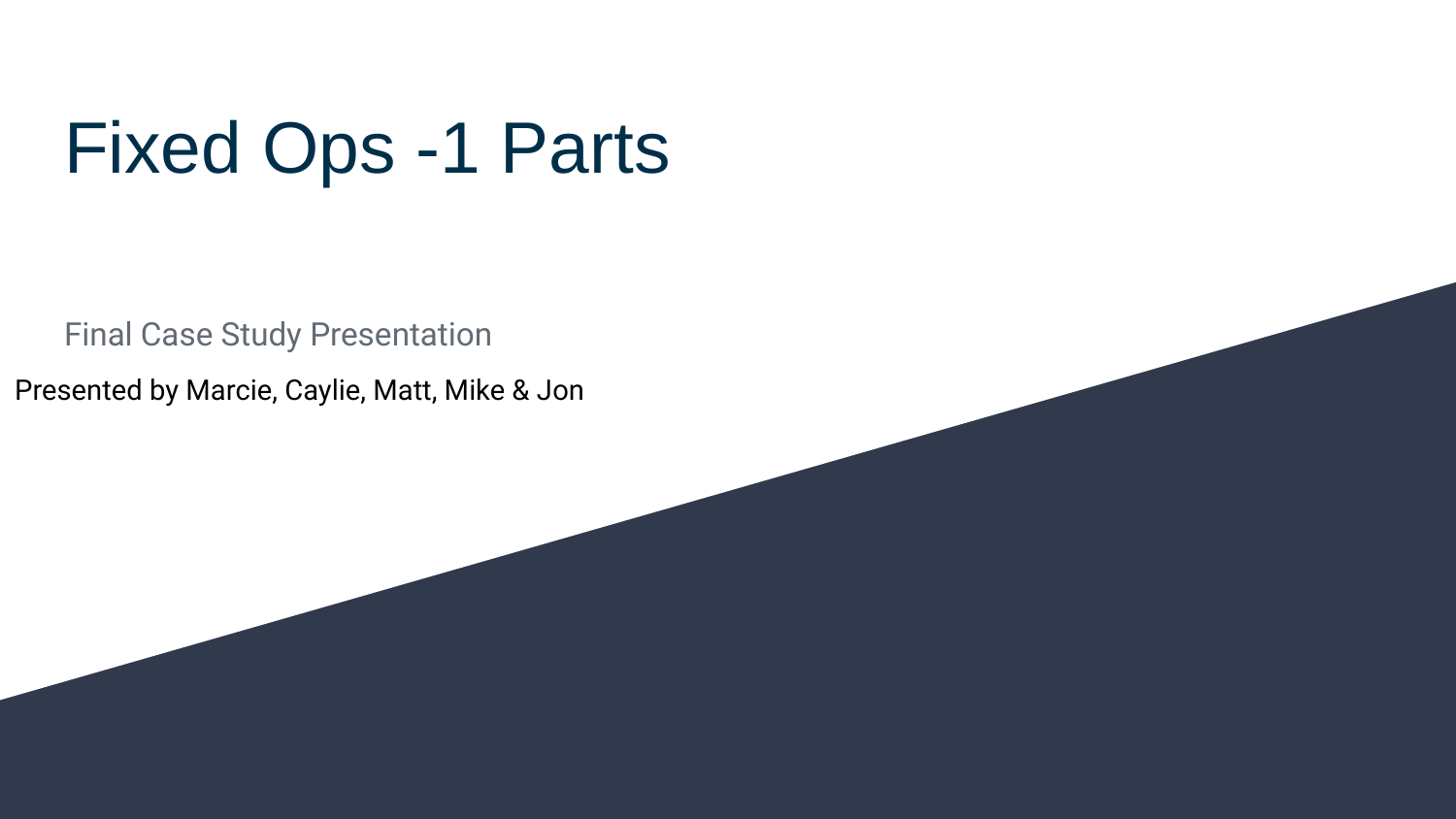

# Fixed Ops -1 Parts

Final Case Study Presentation
Presented by Marcie, Caylie, Matt, Mike & Jon